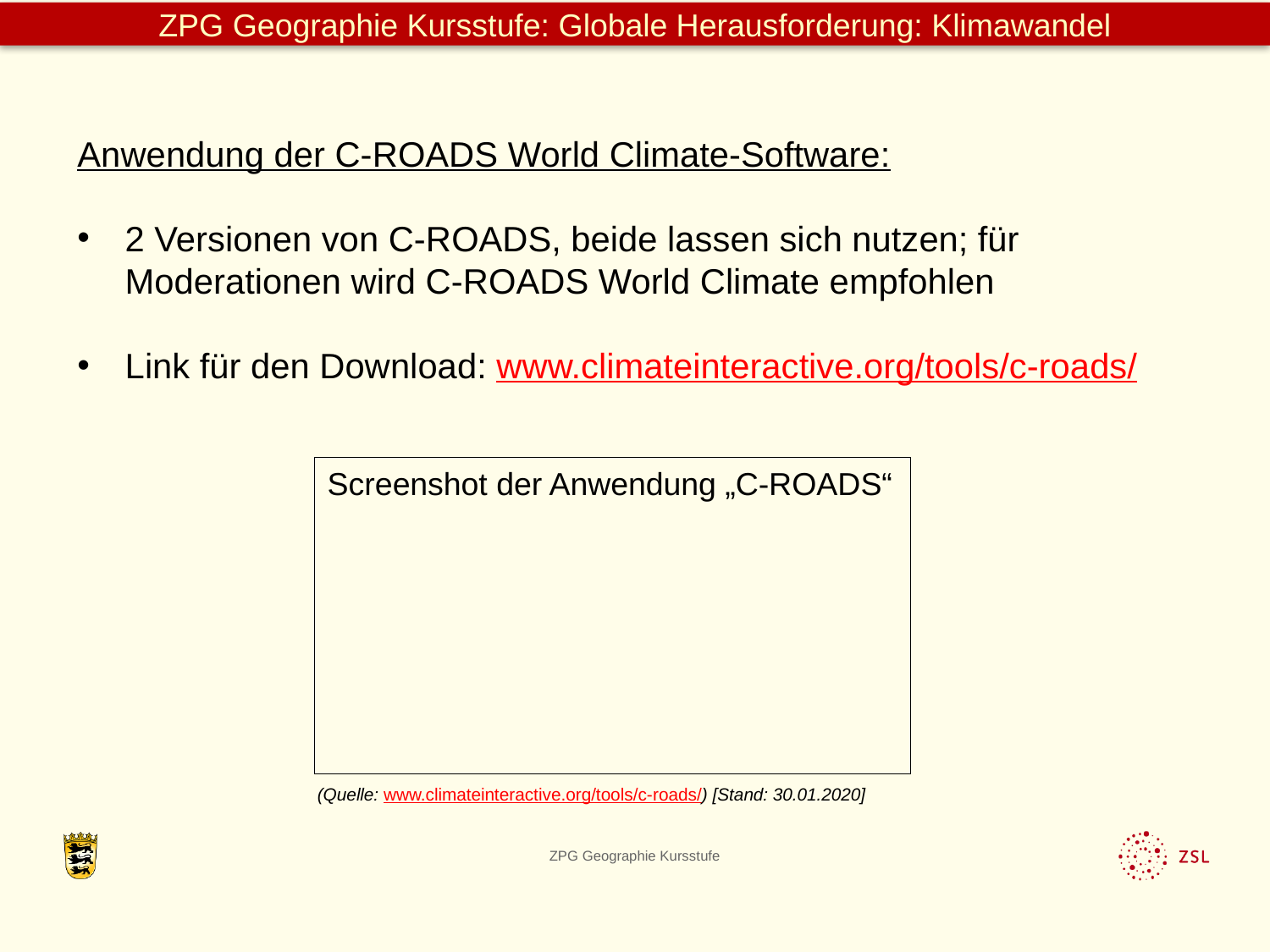

Anwendung der C-ROADS World Climate-Software:

2 Versionen von C-ROADS, beide lassen sich nutzen; für Moderationen wird C-ROADS World Climate empfohlen

Link für den Download: www.climateinteractive.org/tools/c-roads/

Screenshot der Anwendung „C-ROADS“

(Quelle: www.climateinteractive.org/tools/c-roads/) [Stand: 30.01.2020]